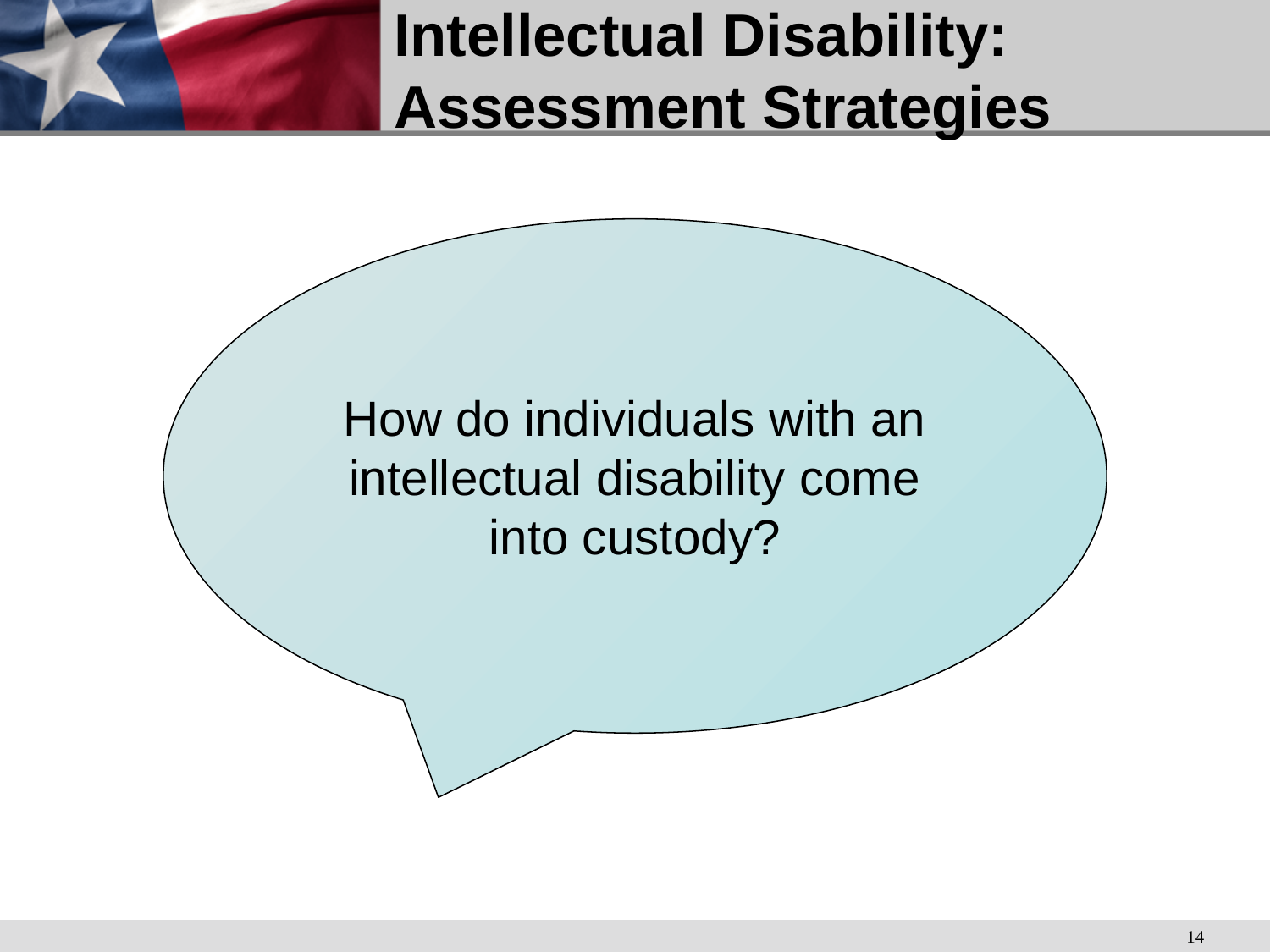

# Intellectual Disability: Assessment Strategies
How do individuals with an intellectual disability come into custody?
14